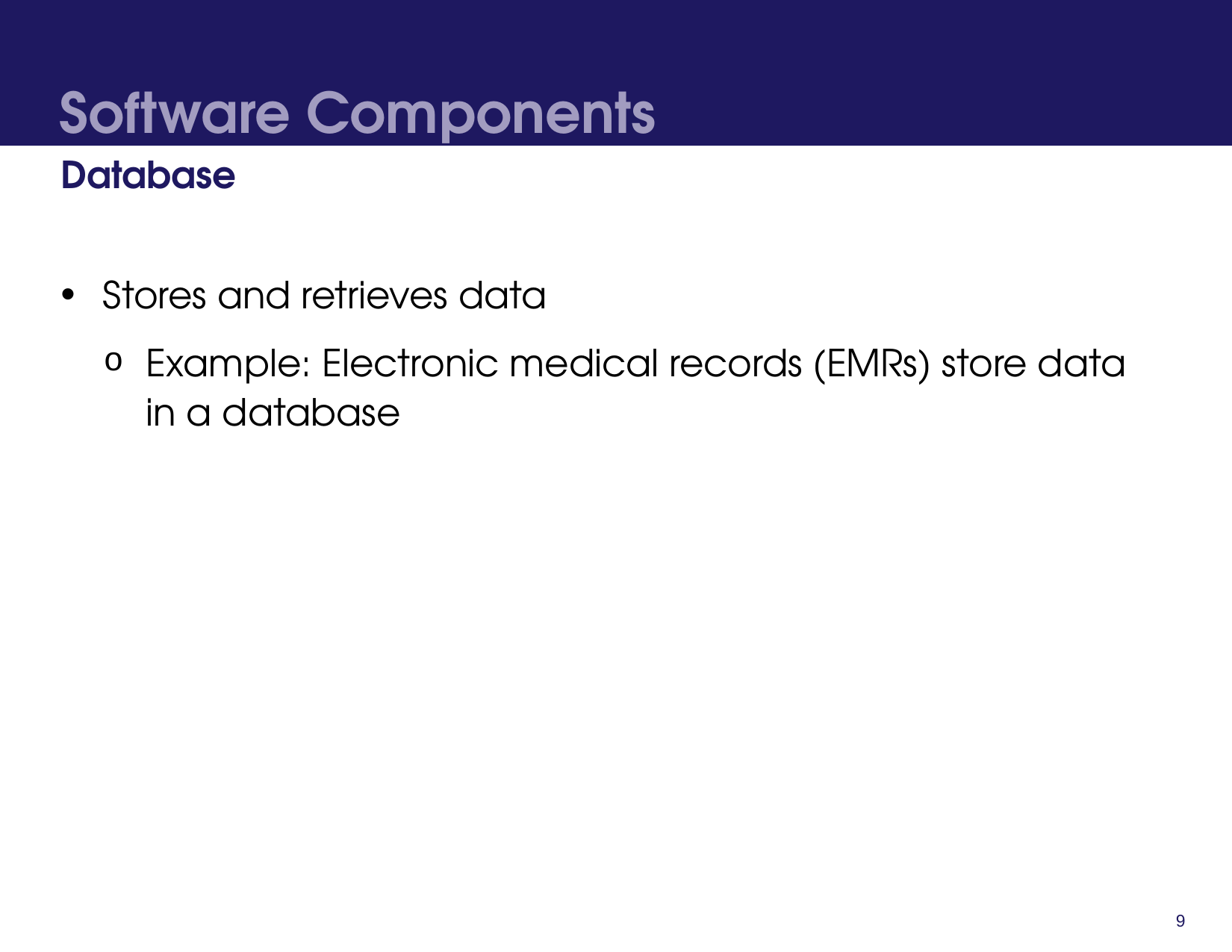

# Software Components
Database
Stores and retrieves data
Example: Electronic medical records (EMRs) store data in a database
9